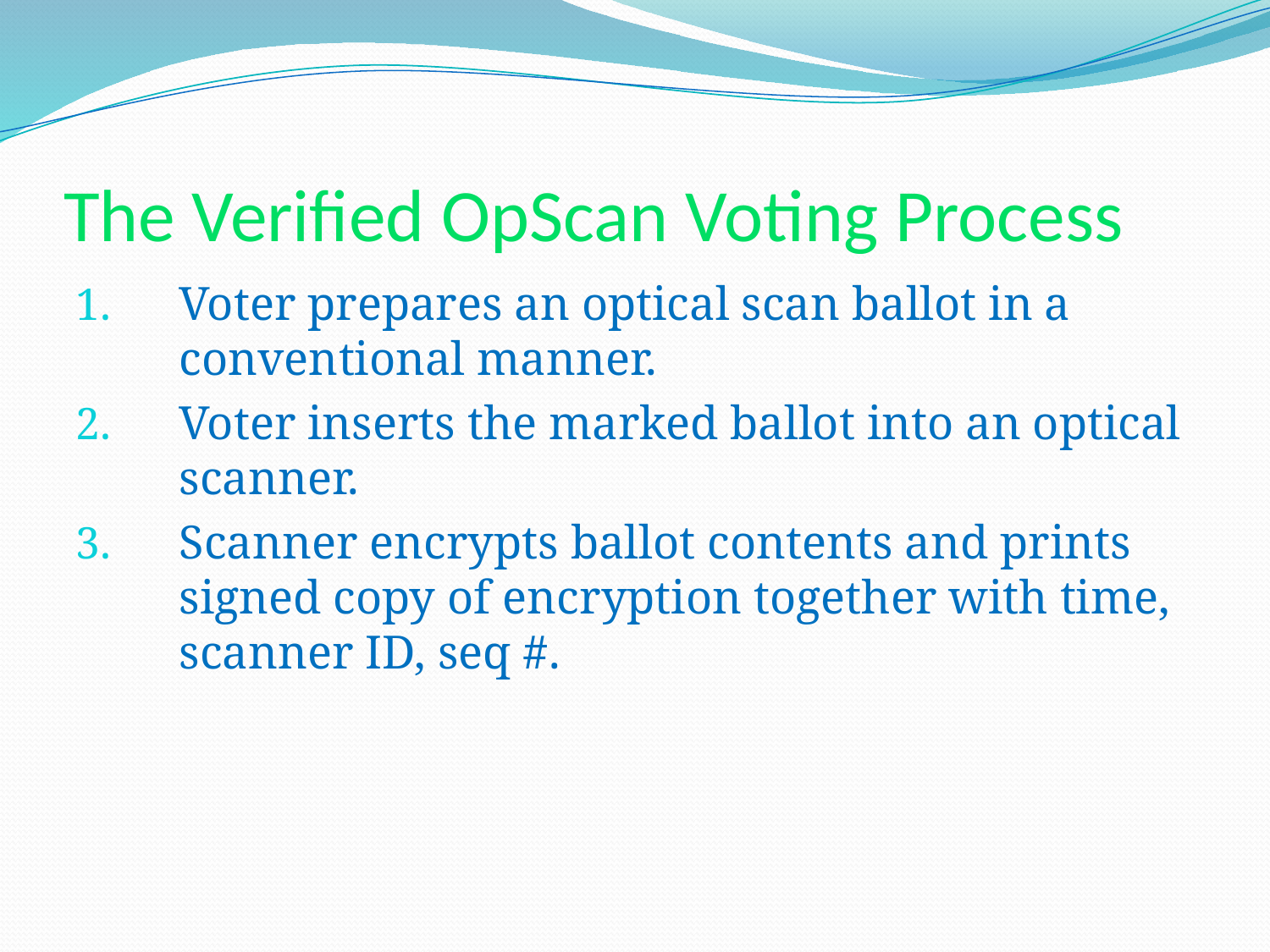

# The Verified OpScan Voting Process
Voter prepares an optical scan ballot in a conventional manner.
Voter inserts the marked ballot into an optical scanner.
Scanner encrypts ballot contents and prints signed copy of encryption together with time, scanner ID, seq #.